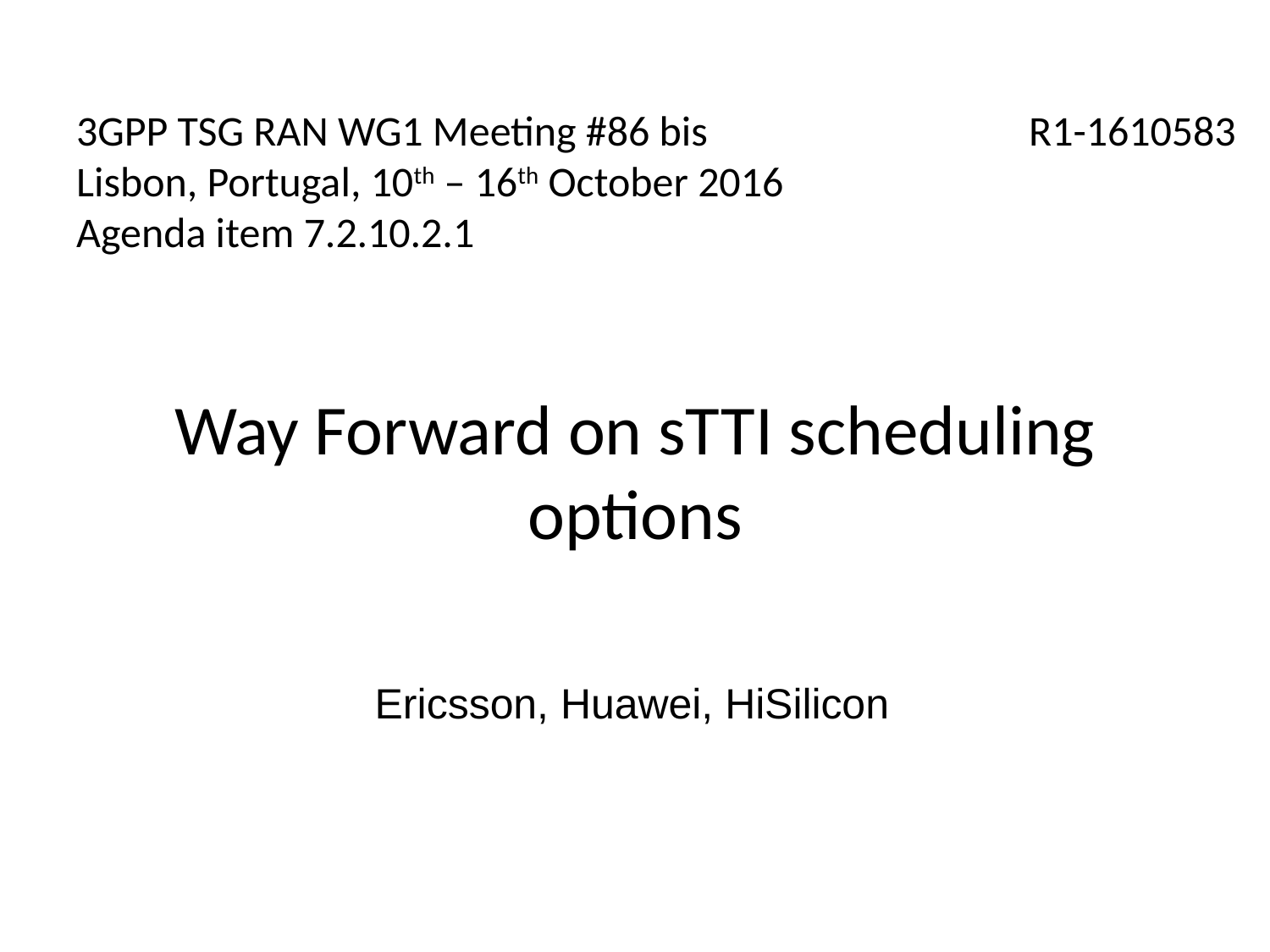

3GPP TSG RAN WG1 Meeting #86 bis
Lisbon, Portugal, 10th – 16th October 2016
Agenda item 7.2.10.2.1
R1-1610583
Way Forward on sTTI scheduling options
Ericsson, Huawei, HiSilicon